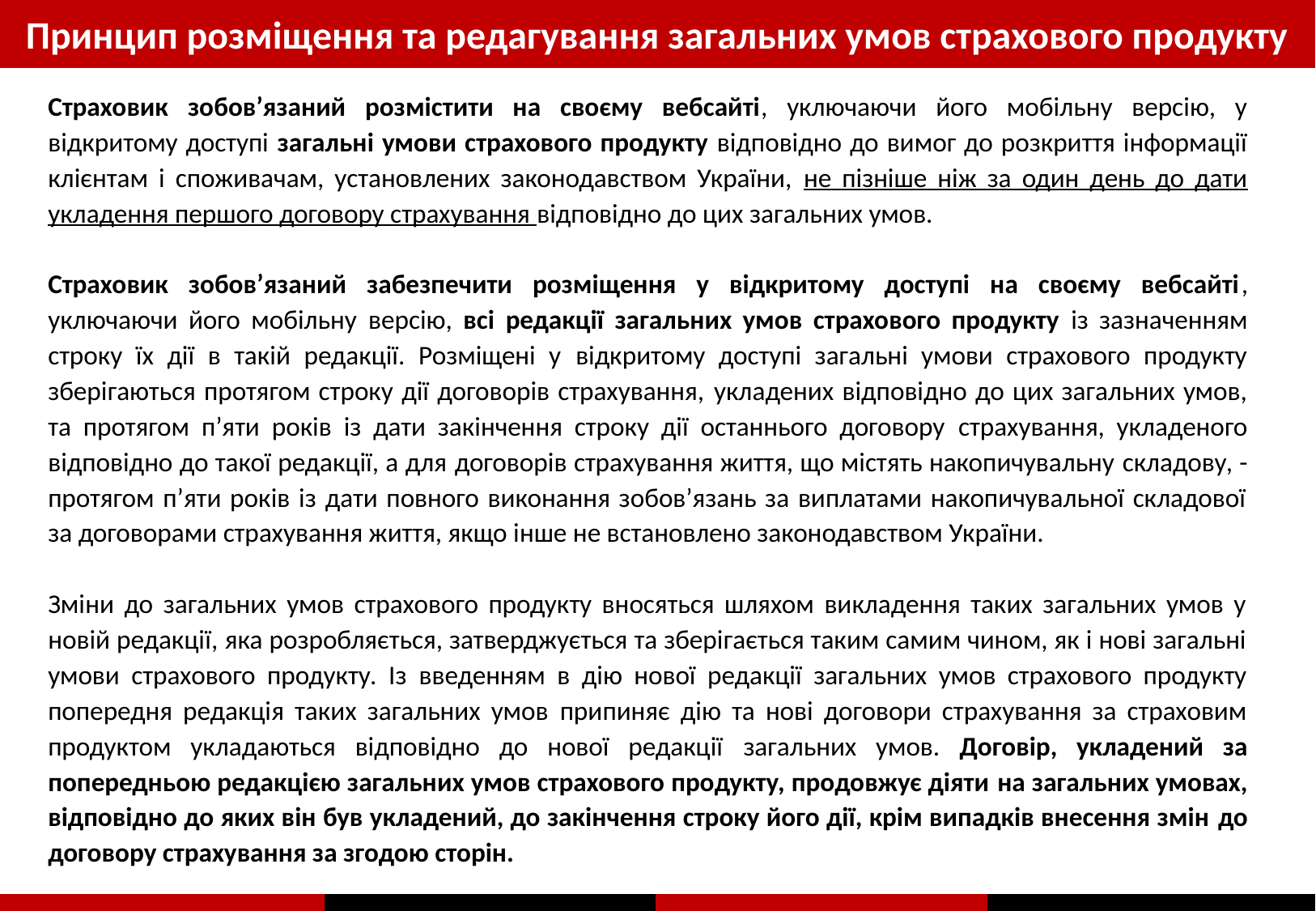

Принцип розміщення та редагування загальних умов страхового продукту
Страховик зобов’язаний розмістити на своєму вебсайті, уключаючи його мобільну версію, у відкритому доступі загальні умови страхового продукту відповідно до вимог до розкриття інформації клієнтам і споживачам, установлених законодавством України, не пізніше ніж за один день до дати укладення першого договору страхування відповідно до цих загальних умов.

Страховик зобов’язаний забезпечити розміщення у відкритому доступі на своєму вебсайті, уключаючи його мобільну версію, всі редакції загальних умов страхового продукту із зазначенням строку їх дії в такій редакції. Розміщені у відкритому доступі загальні умови страхового продукту зберігаються протягом строку дії договорів страхування, укладених відповідно до цих загальних умов, та протягом п’яти років із дати закінчення строку дії останнього договору страхування, укладеного відповідно до такої редакції, а для договорів страхування життя, що містять накопичувальну складову, - протягом п’яти років із дати повного виконання зобов’язань за виплатами накопичувальної складової за договорами страхування життя, якщо інше не встановлено законодавством України.

Зміни до загальних умов страхового продукту вносяться шляхом викладення таких загальних умов у новій редакції, яка розробляється, затверджується та зберігається таким самим чином, як і нові загальні умови страхового продукту. Із введенням в дію нової редакції загальних умов страхового продукту попередня редакція таких загальних умов припиняє дію та нові договори страхування за страховим продуктом укладаються відповідно до нової редакції загальних умов. Договір, укладений за попередньою редакцією загальних умов страхового продукту, продовжує діяти на загальних умовах, відповідно до яких він був укладений, до закінчення строку його дії, крім випадків внесення змін до договору страхування за згодою сторін.